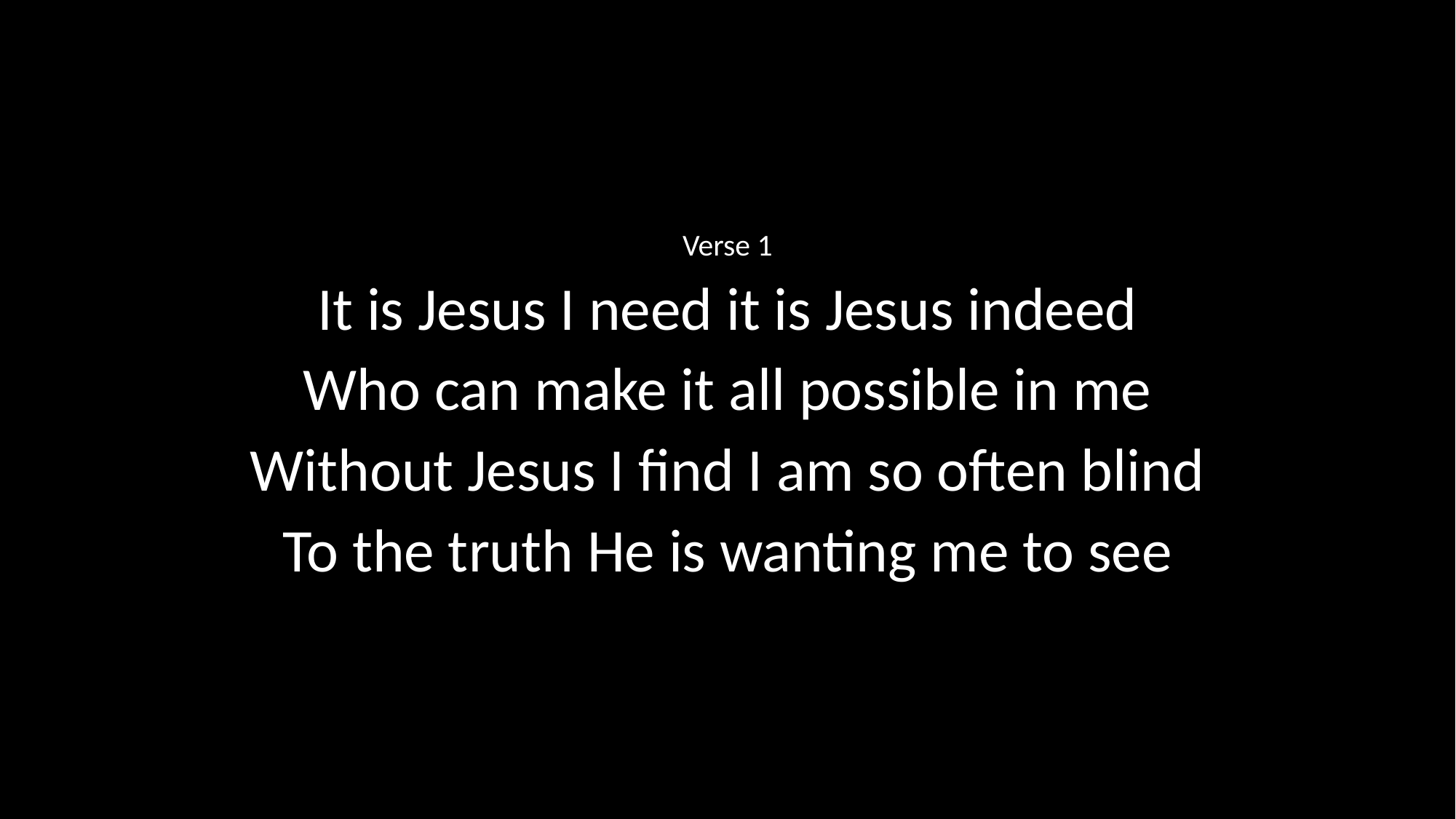

Verse 1
It is Jesus I need it is Jesus indeed
Who can make it all possible in me
Without Jesus I find I am so often blind
To the truth He is wanting me to see